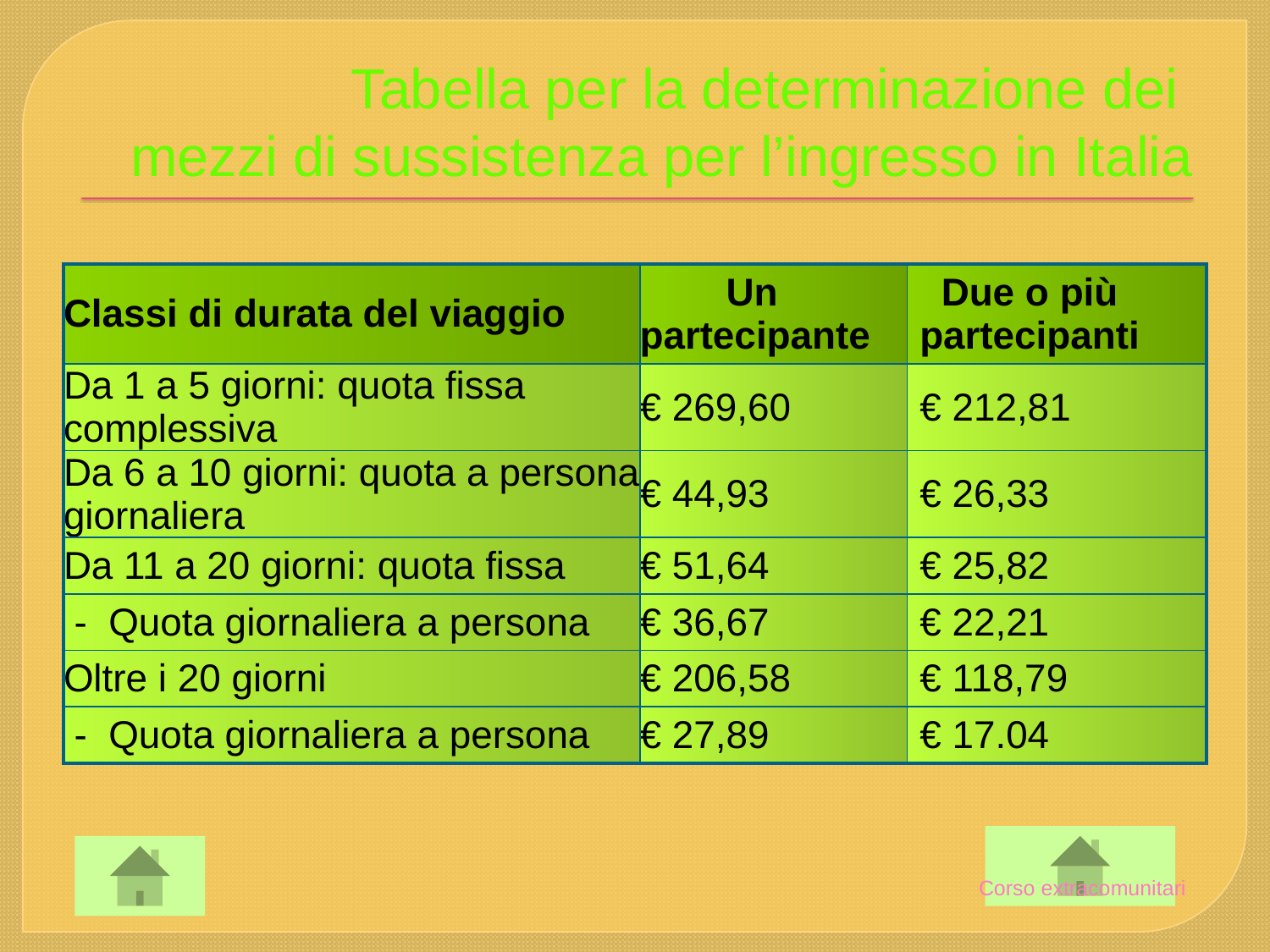

Tabella per la determinazione dei
mezzi di sussistenza per l’ingresso in Italia
| Classi di durata del viaggio | Un partecipante | Due o più partecipanti |
| --- | --- | --- |
| Da 1 a 5 giorni: quota fissa complessiva | € 269,60 | € 212,81 |
| Da 6 a 10 giorni: quota a persona giornaliera | € 44,93 | € 26,33 |
| Da 11 a 20 giorni: quota fissa | € 51,64 | € 25,82 |
| - Quota giornaliera a persona | € 36,67 | € 22,21 |
| Oltre i 20 giorni | € 206,58 | € 118,79 |
| - Quota giornaliera a persona | € 27,89 | € 17.04 |

 Corso extracomunitari